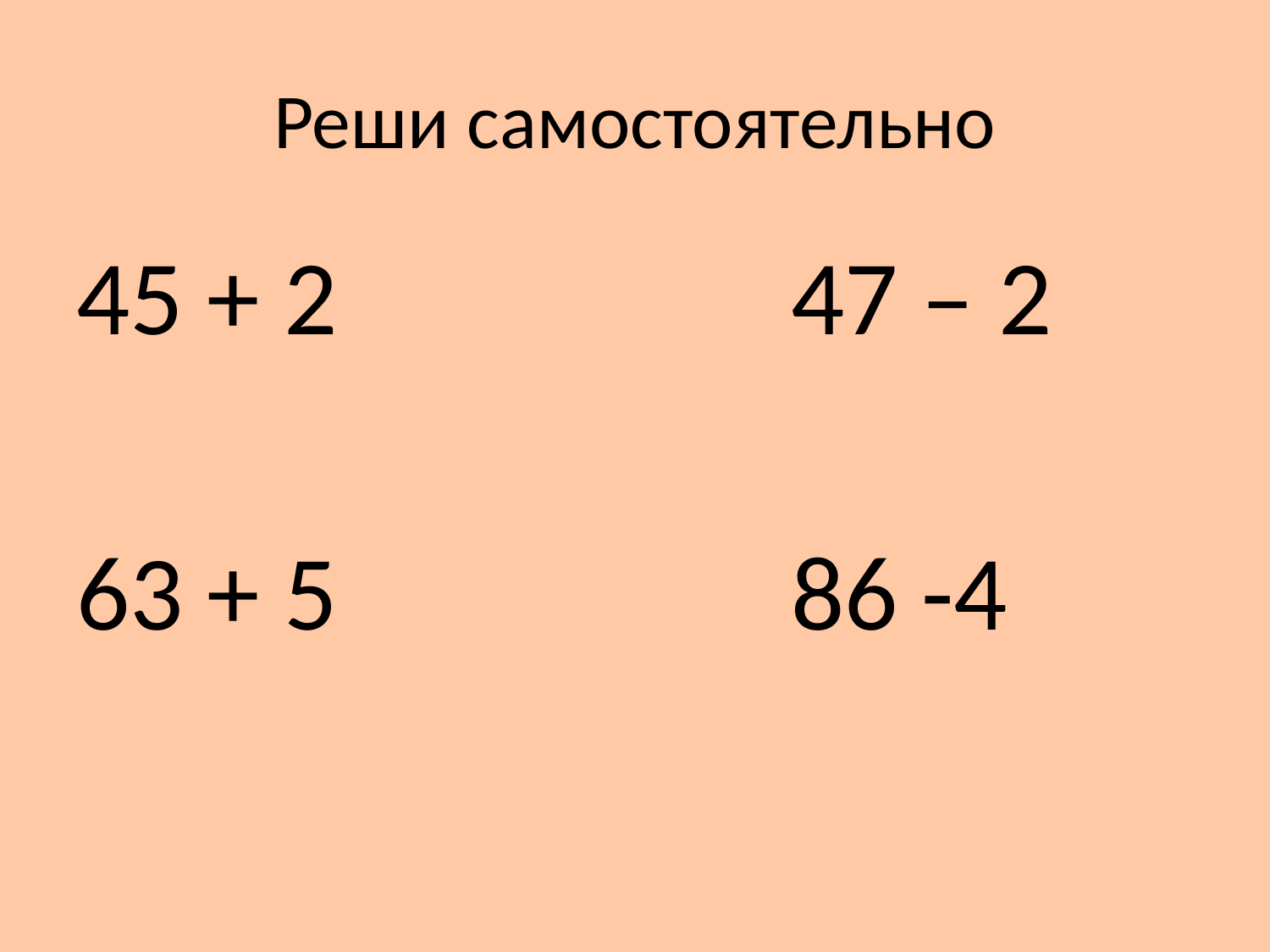

# Реши самостоятельно
45 + 2                   47 – 2

63 + 5                   86 -4